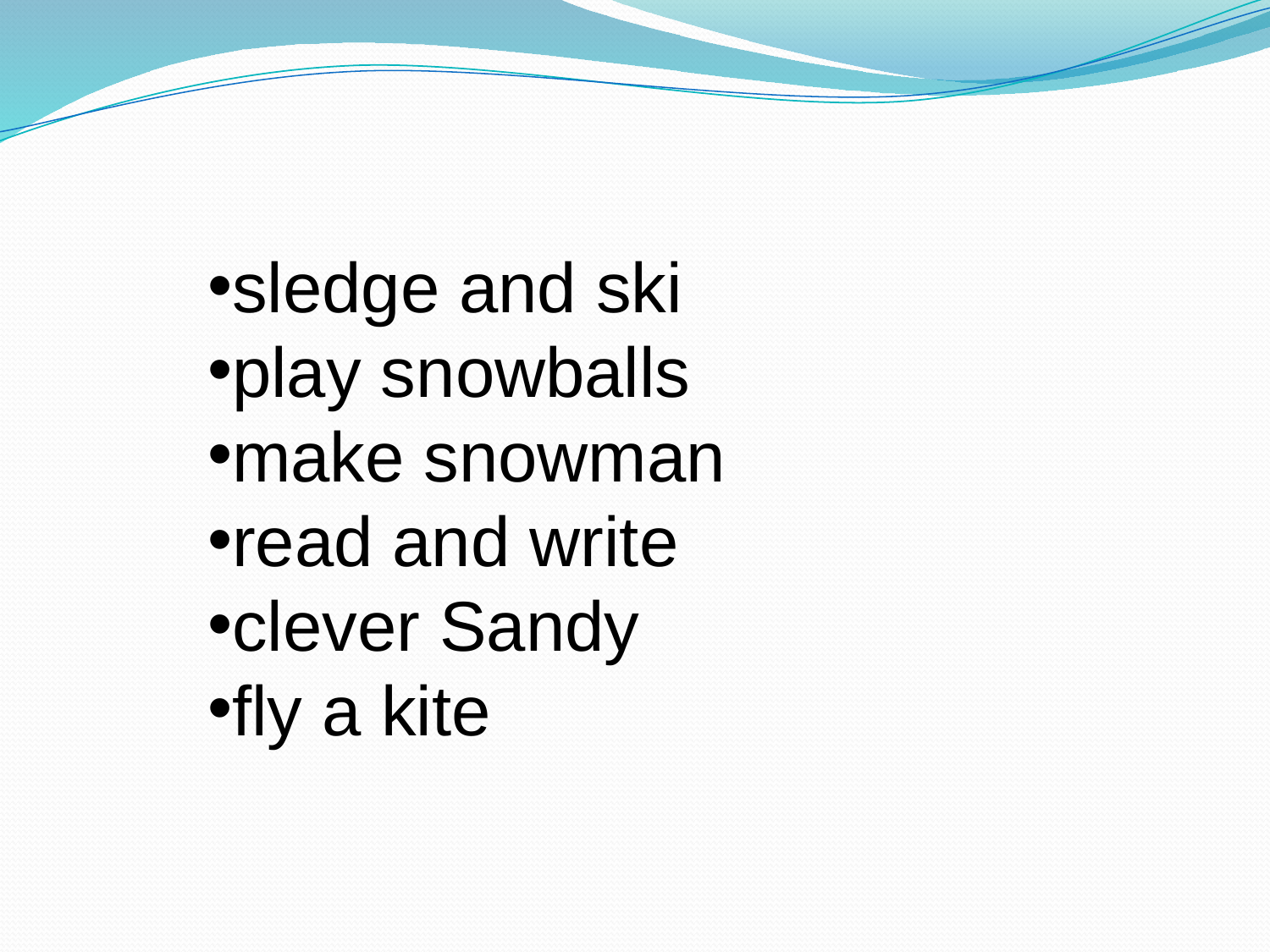

sledge and ski
play snowballs
make snowman
read and write
clever Sandy
fly a kite